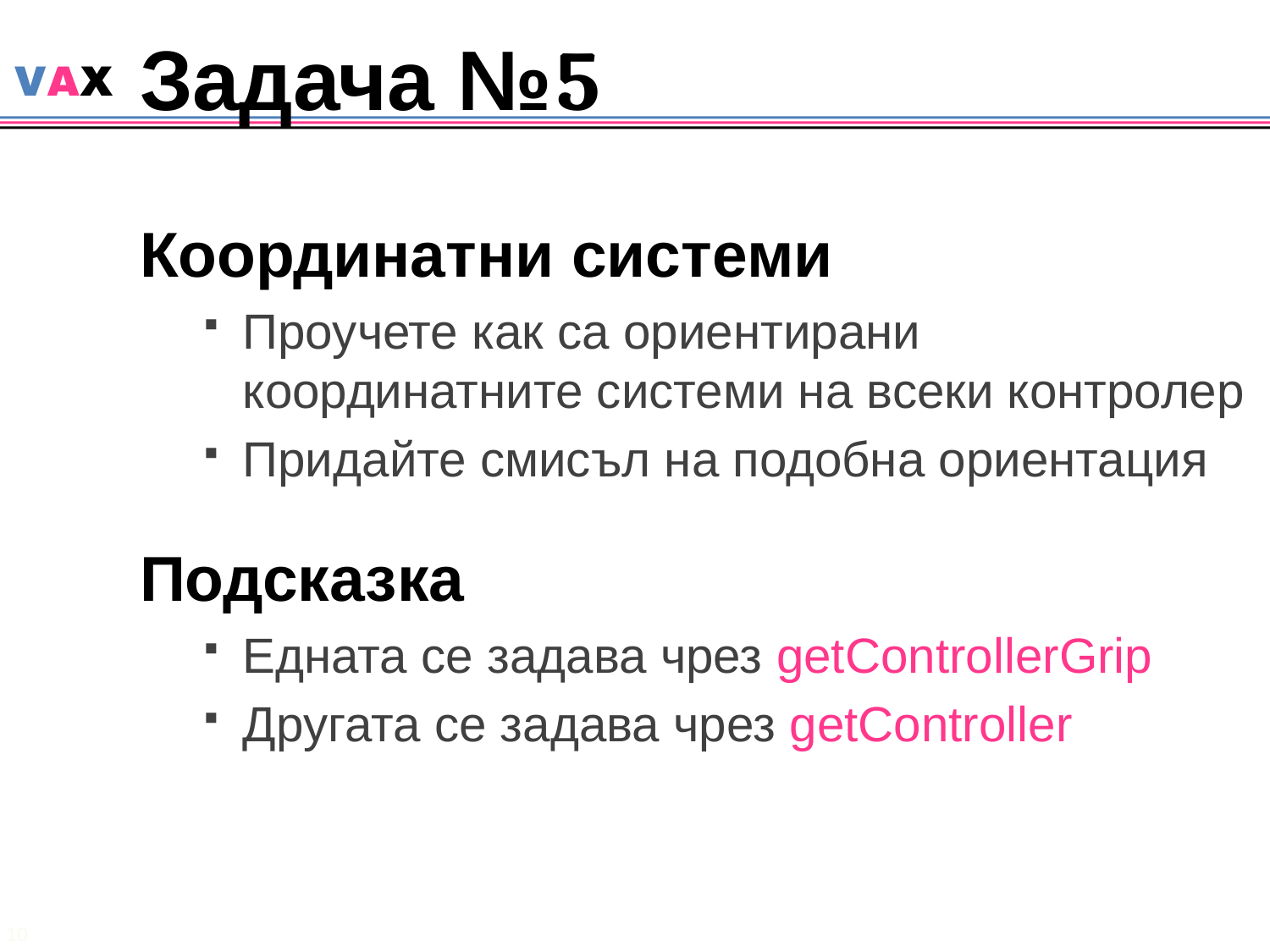

# Задача №5
Координатни системи
Проучете как са ориентирани координатните системи на всеки контролер
Придайте смисъл на подобна ориентация
Подсказка
Едната се задава чрез getControllerGrip
Другата се задава чрез getController